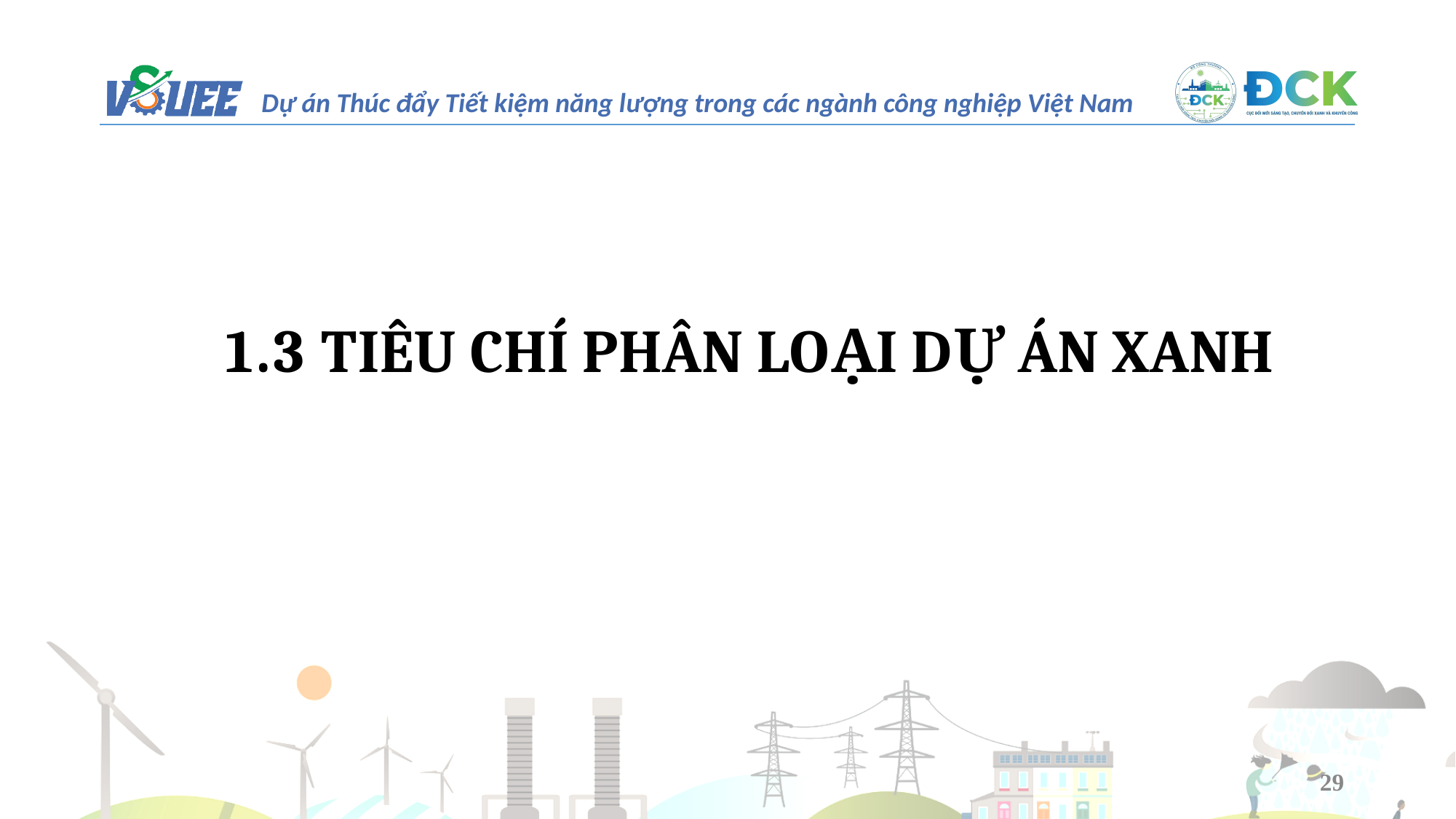

1.3 TIÊU CHÍ PHÂN LOẠI DỰ ÁN XANH
29